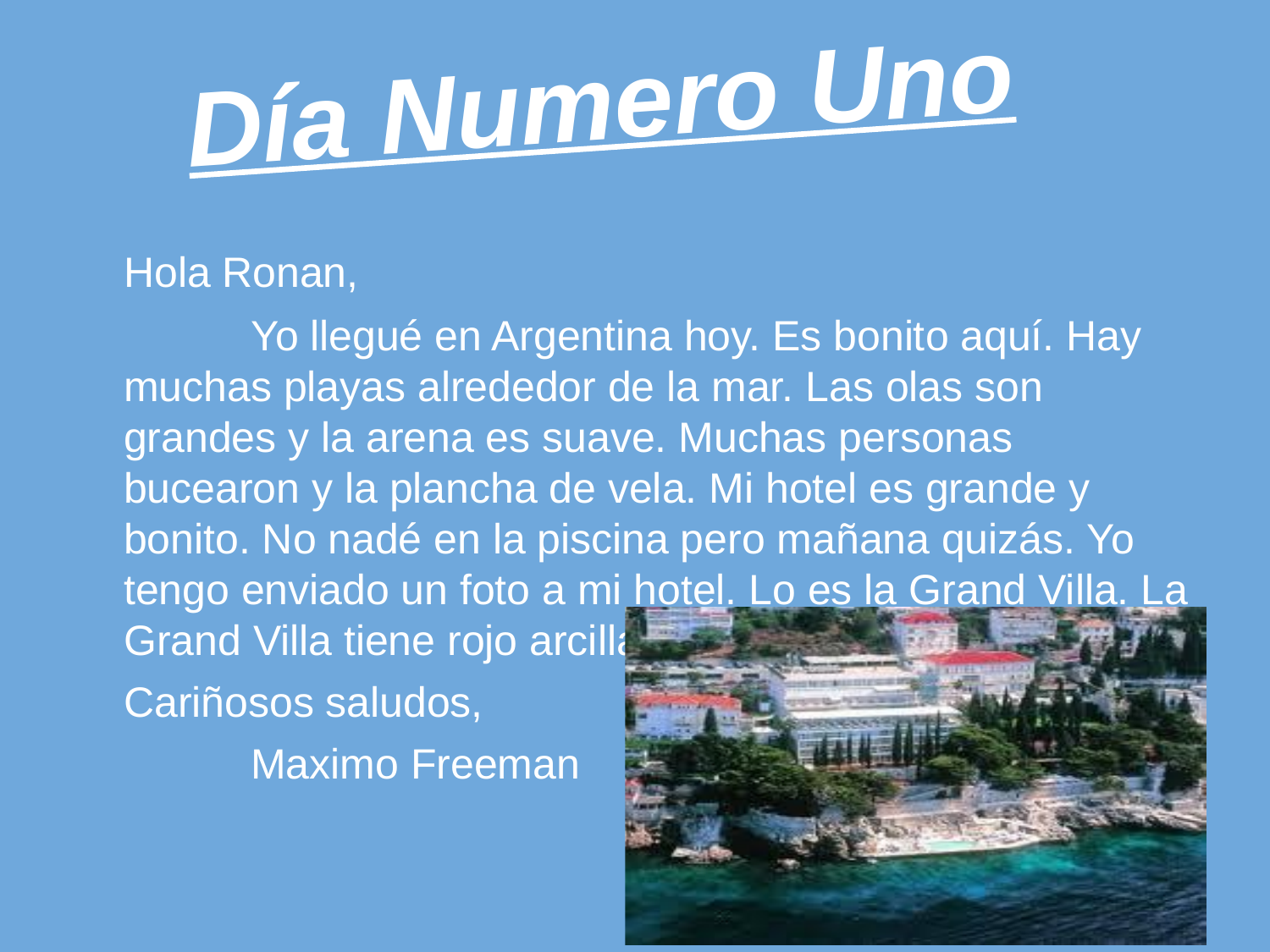

# Día Numero Uno
	Hola Ronan,
		Yo llegué en Argentina hoy. Es bonito aquí. Hay muchas playas alrededor de la mar. Las olas son grandes y la arena es suave. Muchas personas  bucearon y la plancha de vela. Mi hotel es grande y bonito. No nadé en la piscina pero mañana quizás. Yo tengo enviado un foto a mi hotel. Lo es la Grand Villa. La Grand Villa tiene rojo arcilla canchas de tenis.
	Cariñosos saludos,
		Maximo Freeman